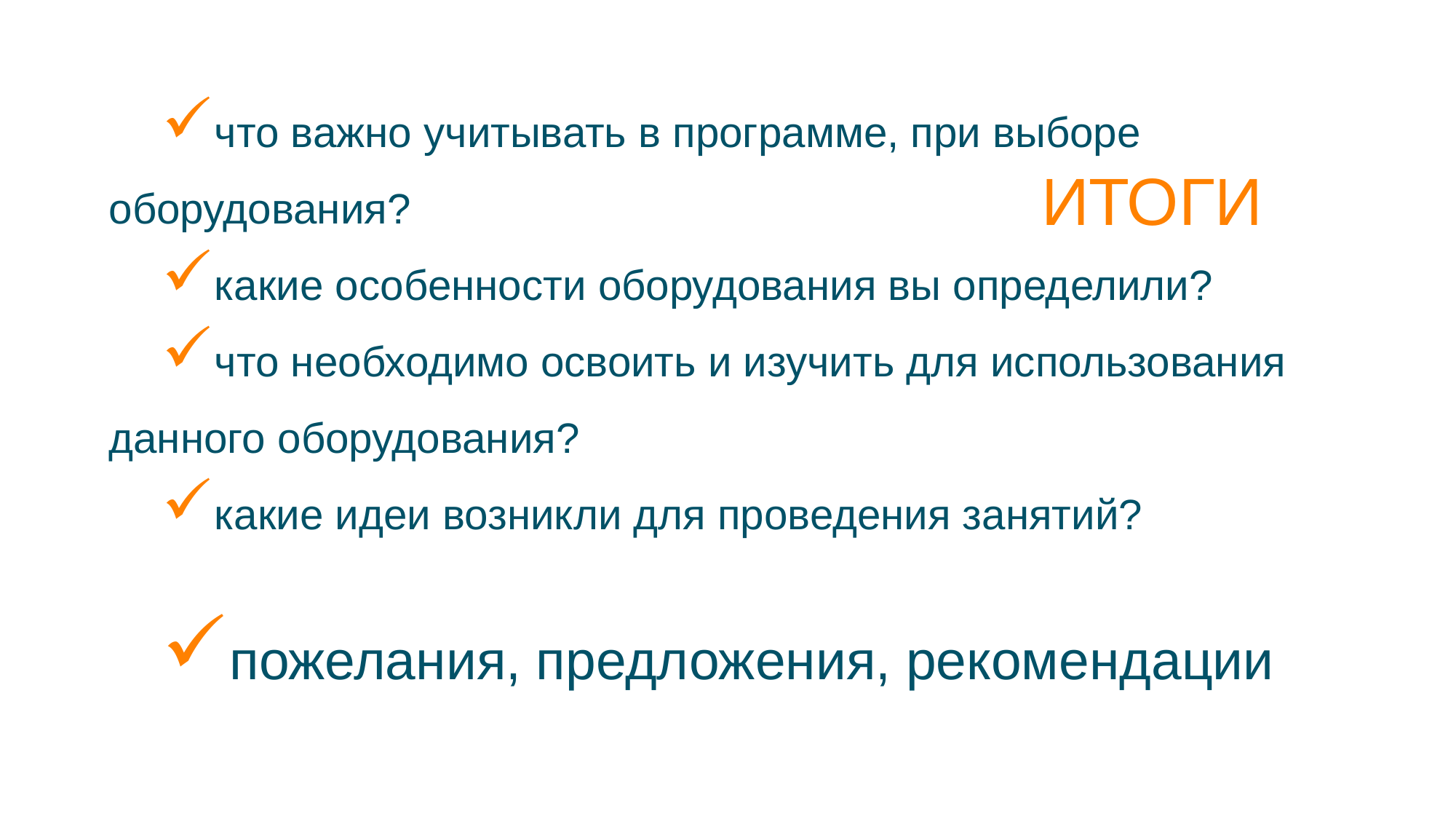

что важно учитывать в программе, при выборе оборудования?
какие особенности оборудования вы определили?
что необходимо освоить и изучить для использования данного оборудования?
какие идеи возникли для проведения занятий?

пожелания, предложения, рекомендации
итоги